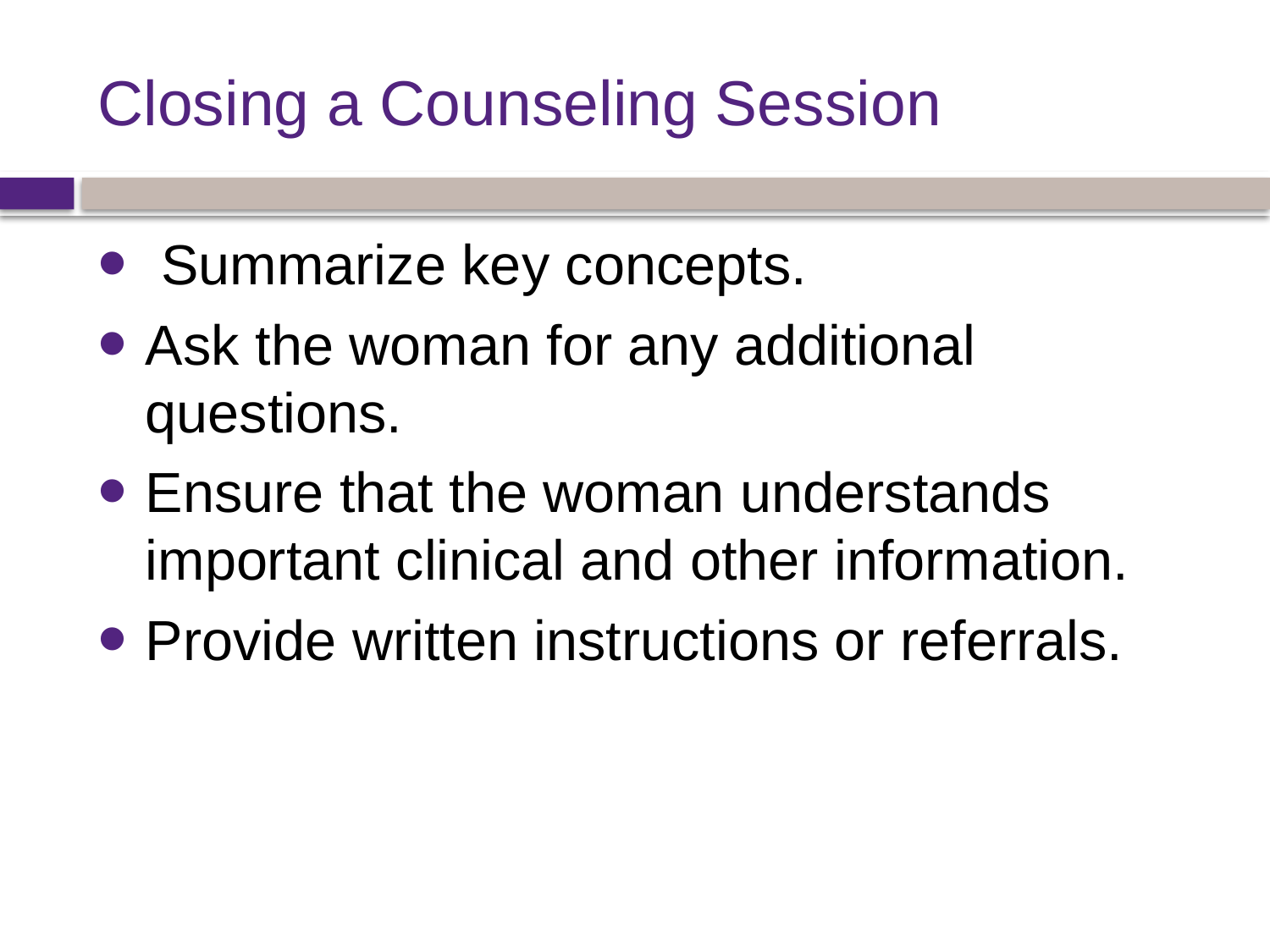

# Closing a Counseling Session
Summarize key concepts.
Ask the woman for any additional questions.
Ensure that the woman understands important clinical and other information.
Provide written instructions or referrals.